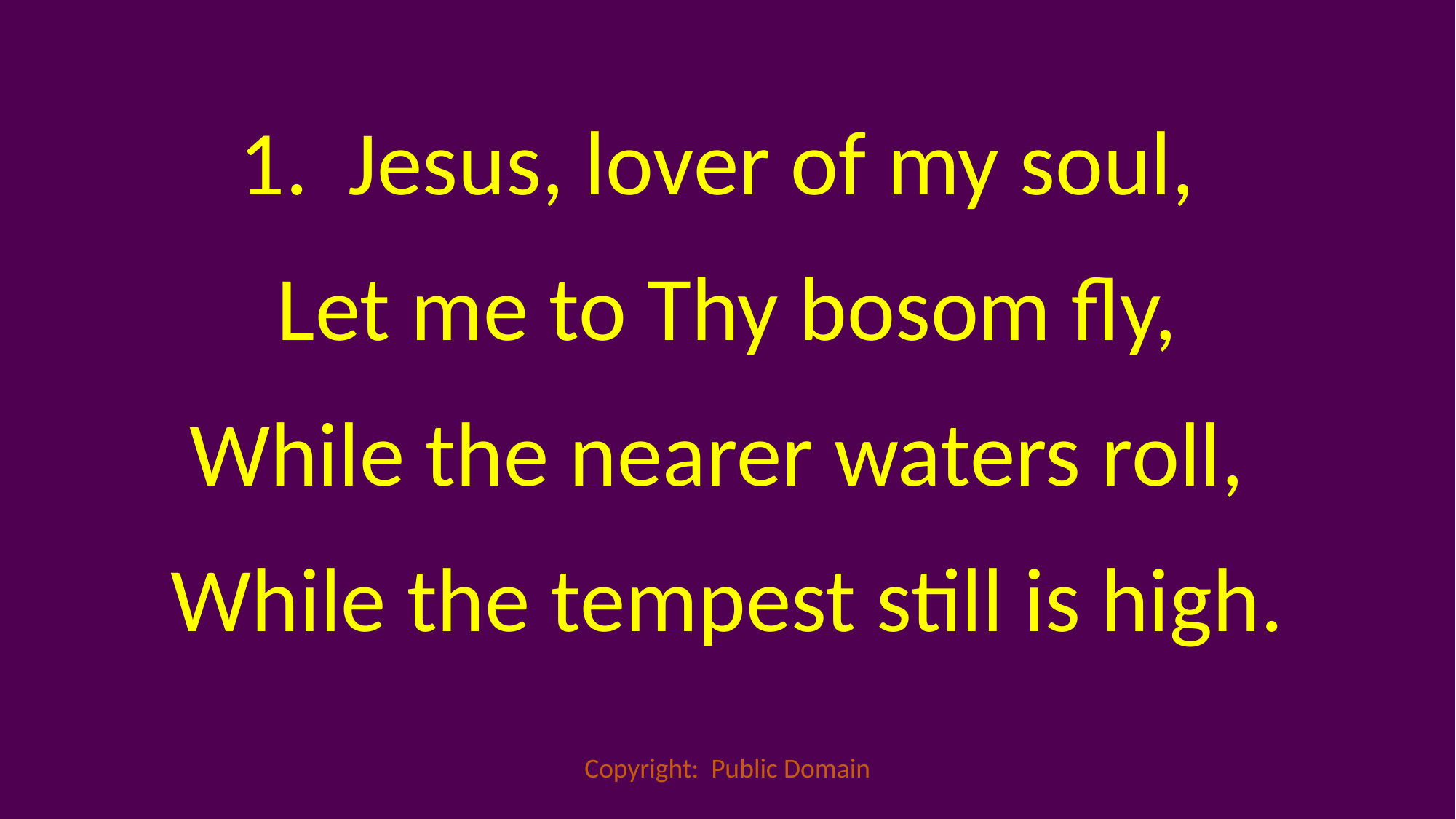

Jesus, lover of my soul,
Let me to Thy bosom fly,
While the nearer waters roll,
While the tempest still is high.
Copyright:  Public Domain